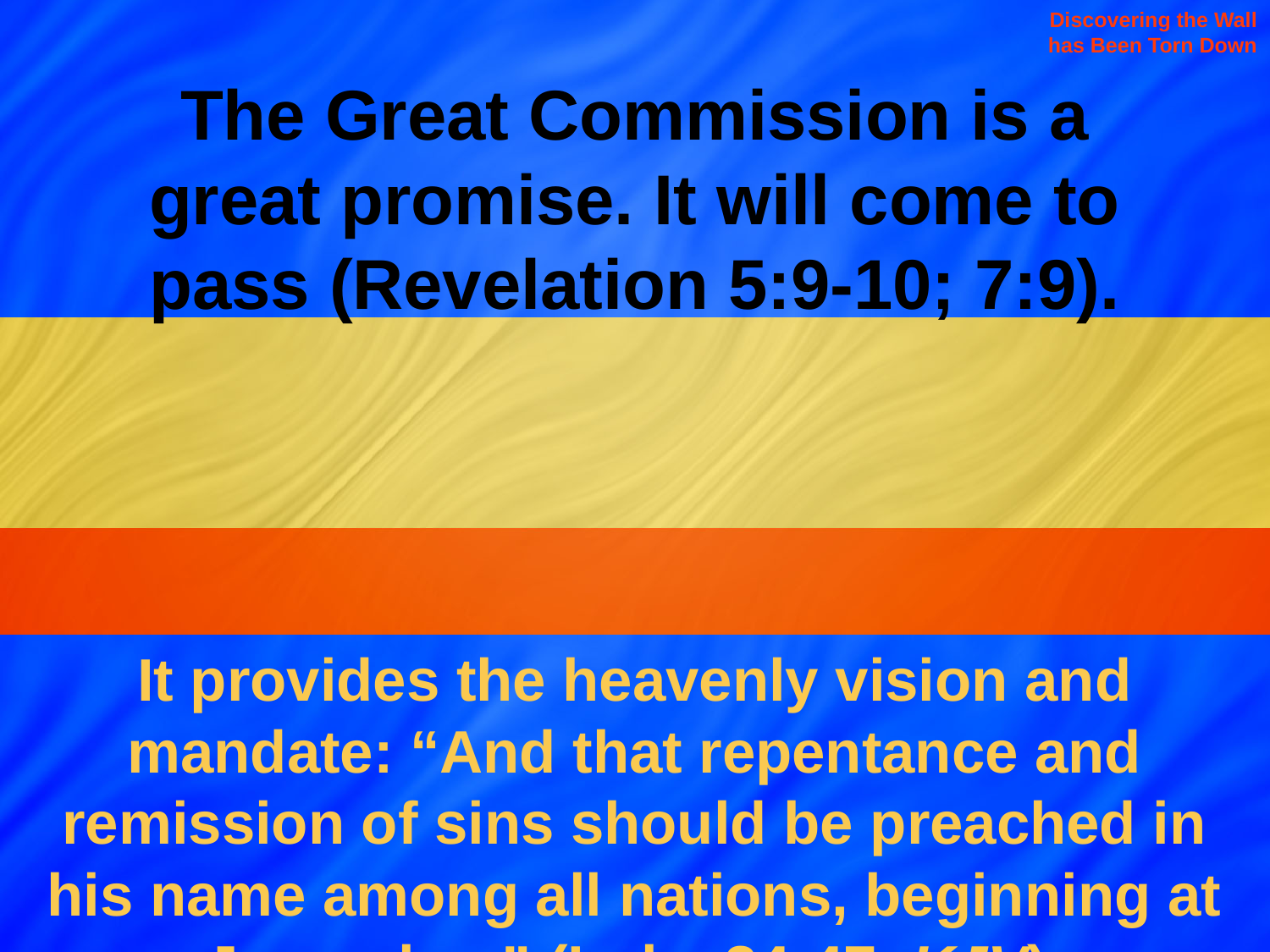

Discovering the Wall has Been Torn Down
The Great Commission is a great promise. It will come to pass (Revelation 5:9-10; 7:9).
It provides the heavenly vision and mandate: “And that repentance and remission of sins should be preached in his name among all nations, beginning at Jerusalem” (Luke 24:47, KJV).